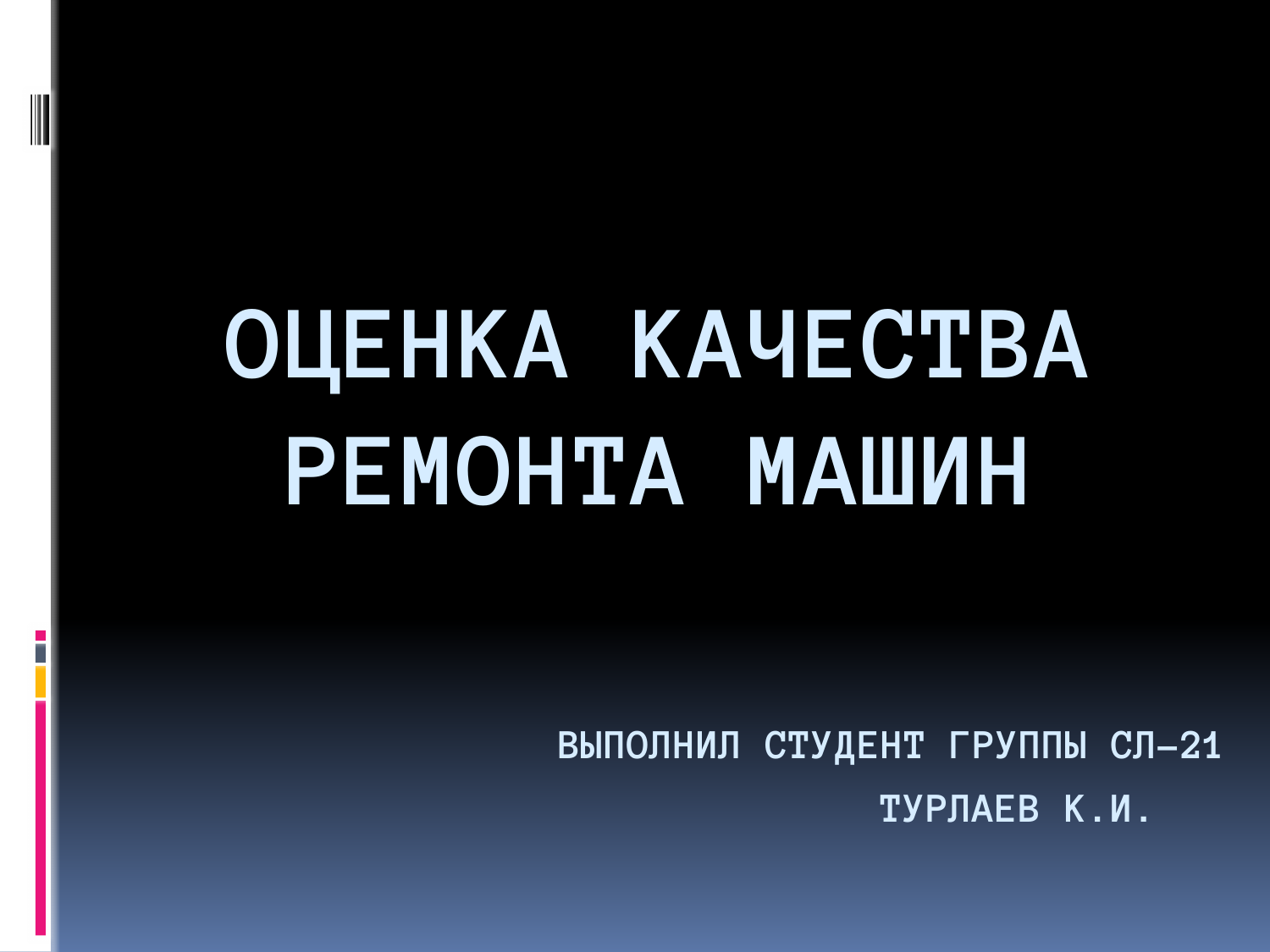

# Оценка качества ремонта машин Выполнил Студент Группы СЛ-21 Турлаев К.И.